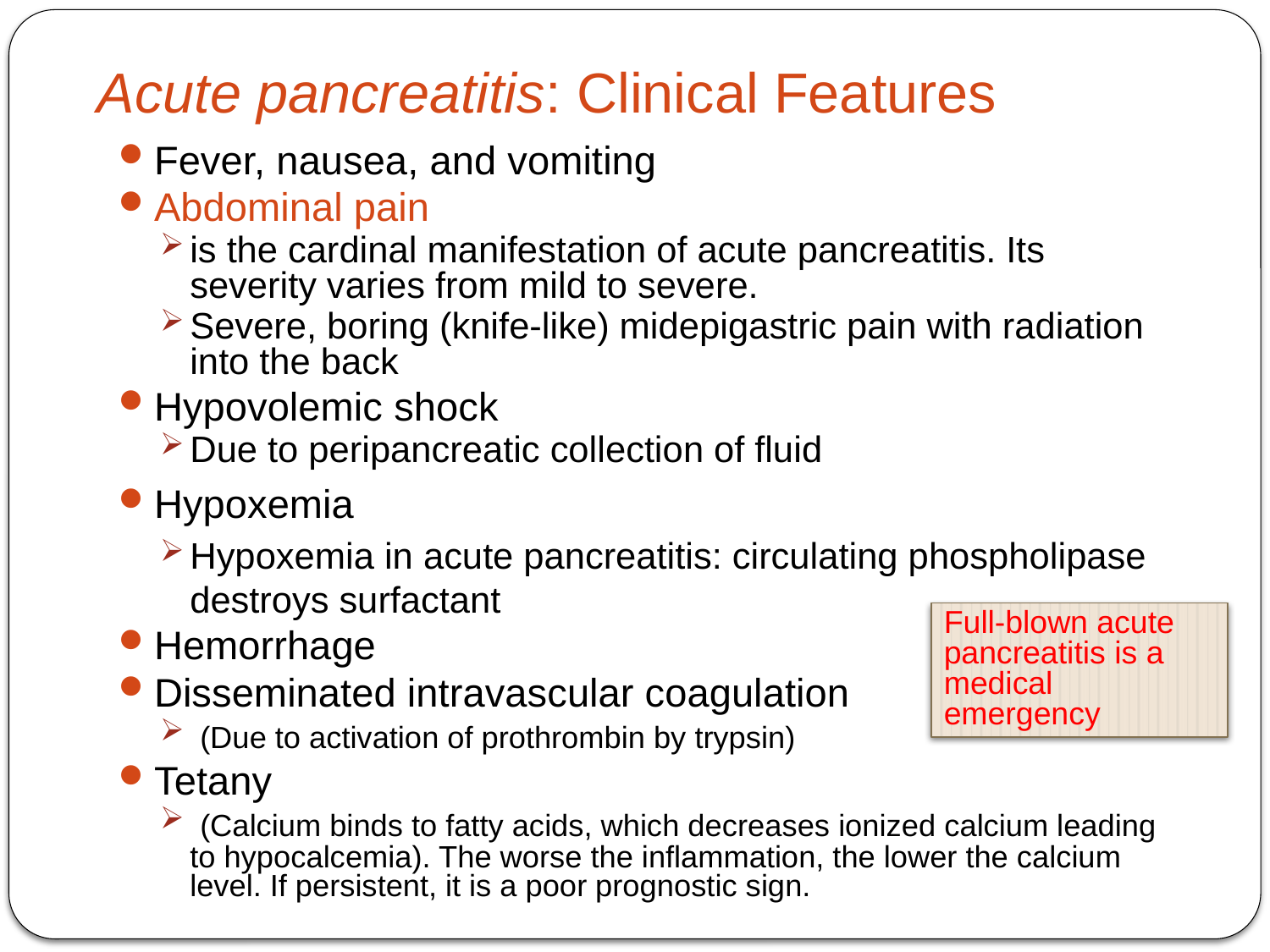

# Acute pancreatitis: Clinical Features
Fever, nausea, and vomiting
Abdominal pain
is the cardinal manifestation of acute pancreatitis. Its severity varies from mild to severe.
Severe, boring (knife-like) midepigastric pain with radiation into the back
Hypovolemic shock
Due to peripancreatic collection of fluid
Hypoxemia
Hypoxemia in acute pancreatitis: circulating phospholipase destroys surfactant
Hemorrhage
Disseminated intravascular coagulation
 (Due to activation of prothrombin by trypsin)
Tetany
 (Calcium binds to fatty acids, which decreases ionized calcium leading to hypocalcemia). The worse the inflammation, the lower the calcium level. If persistent, it is a poor prognostic sign.

Full-blown acute pancreatitis is a medical emergency